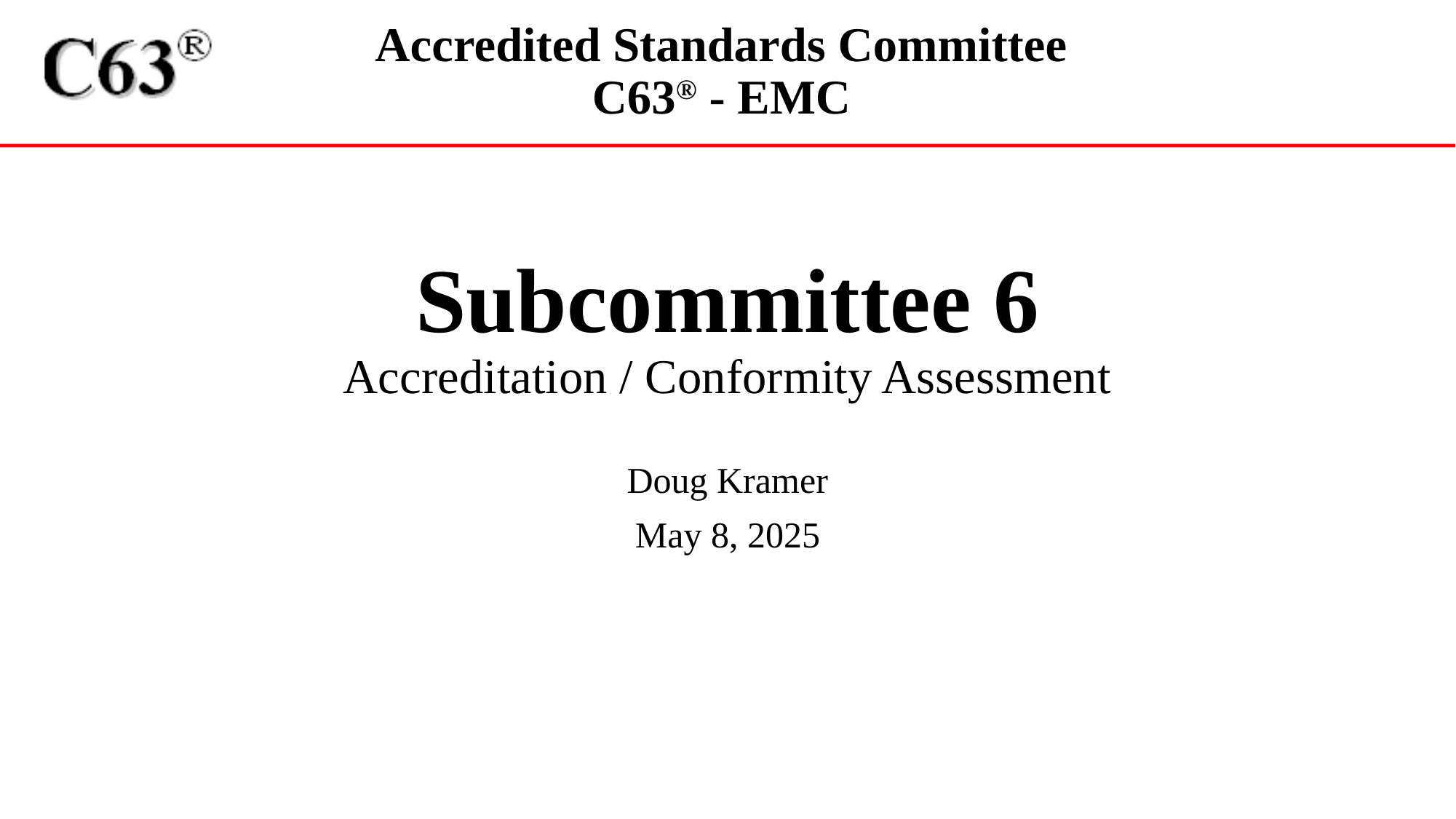

Subcommittee 6
Accreditation / Conformity Assessment
Doug Kramer
May 8, 2025